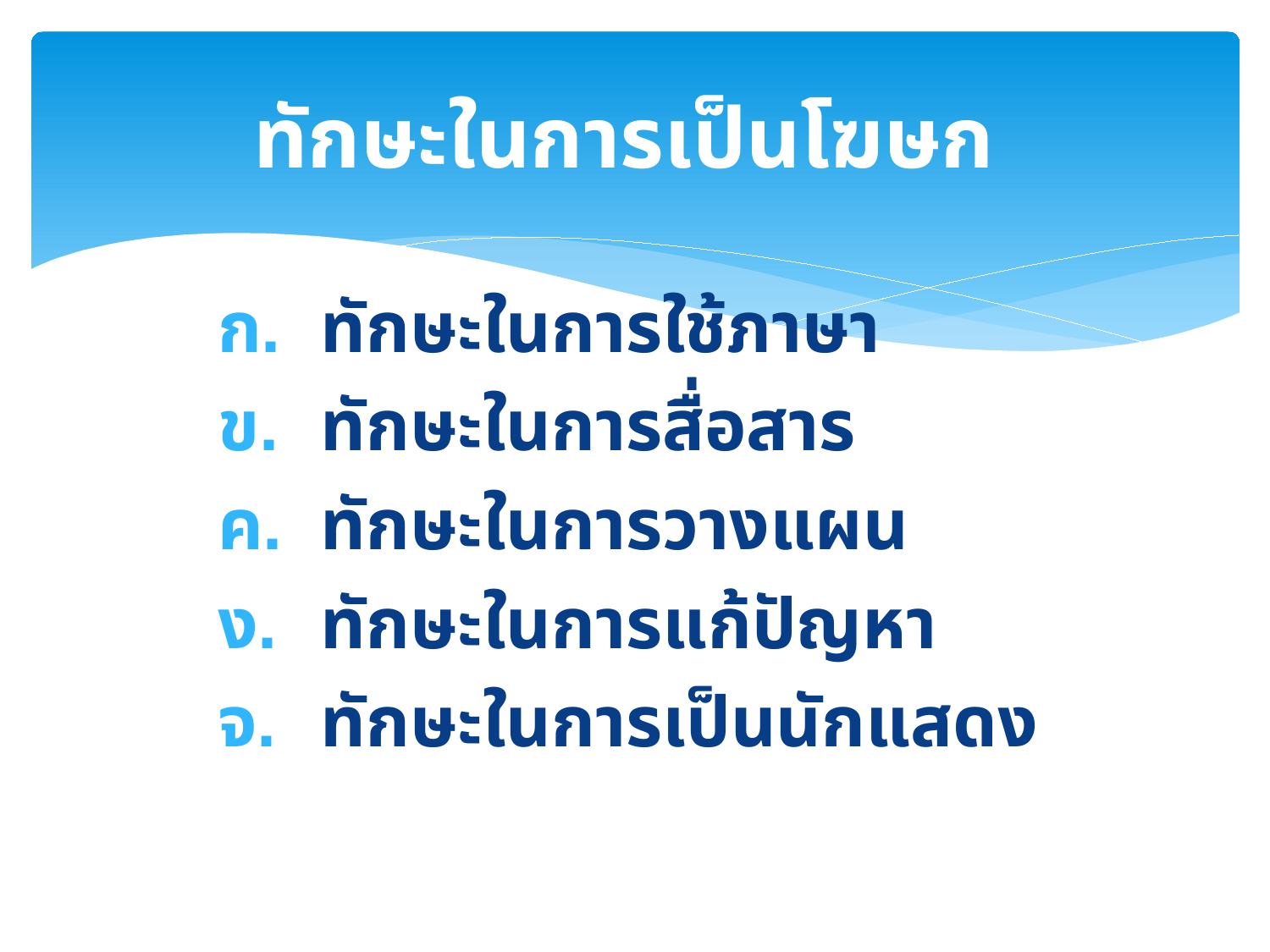

# ทักษะในการเป็นโฆษก
ทักษะในการใช้ภาษา
ทักษะในการสื่อสาร
ทักษะในการวางแผน
ทักษะในการแก้ปัญหา
ทักษะในการเป็นนักแสดง